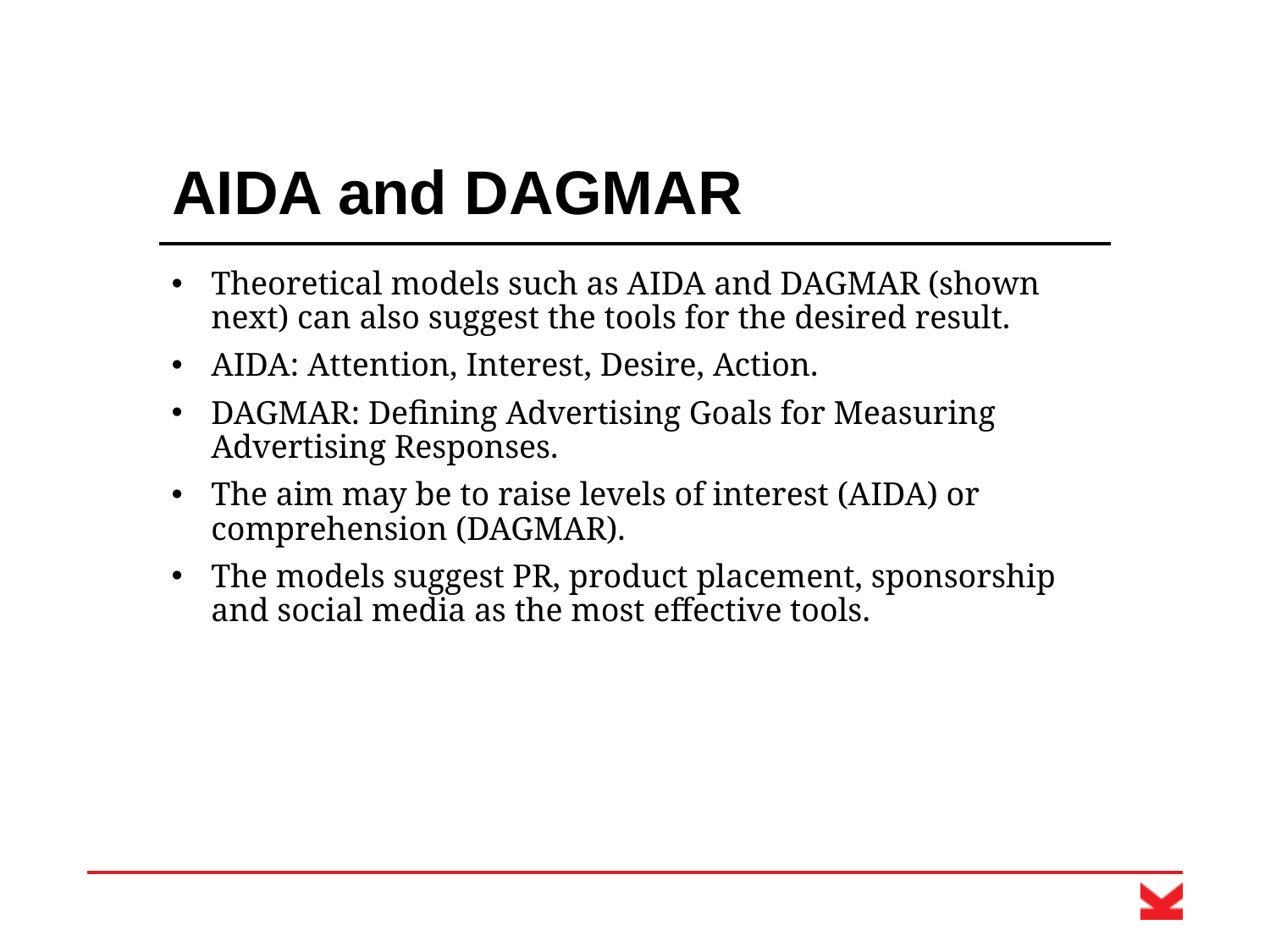

# AIDA and DAGMAR
Theoretical models such as AIDA and DAGMAR (shown next) can also suggest the tools for the desired result.
AIDA: Attention, Interest, Desire, Action.
DAGMAR: Defining Advertising Goals for Measuring Advertising Responses.
The aim may be to raise levels of interest (AIDA) or comprehension (DAGMAR).
The models suggest PR, product placement, sponsorship and social media as the most effective tools.